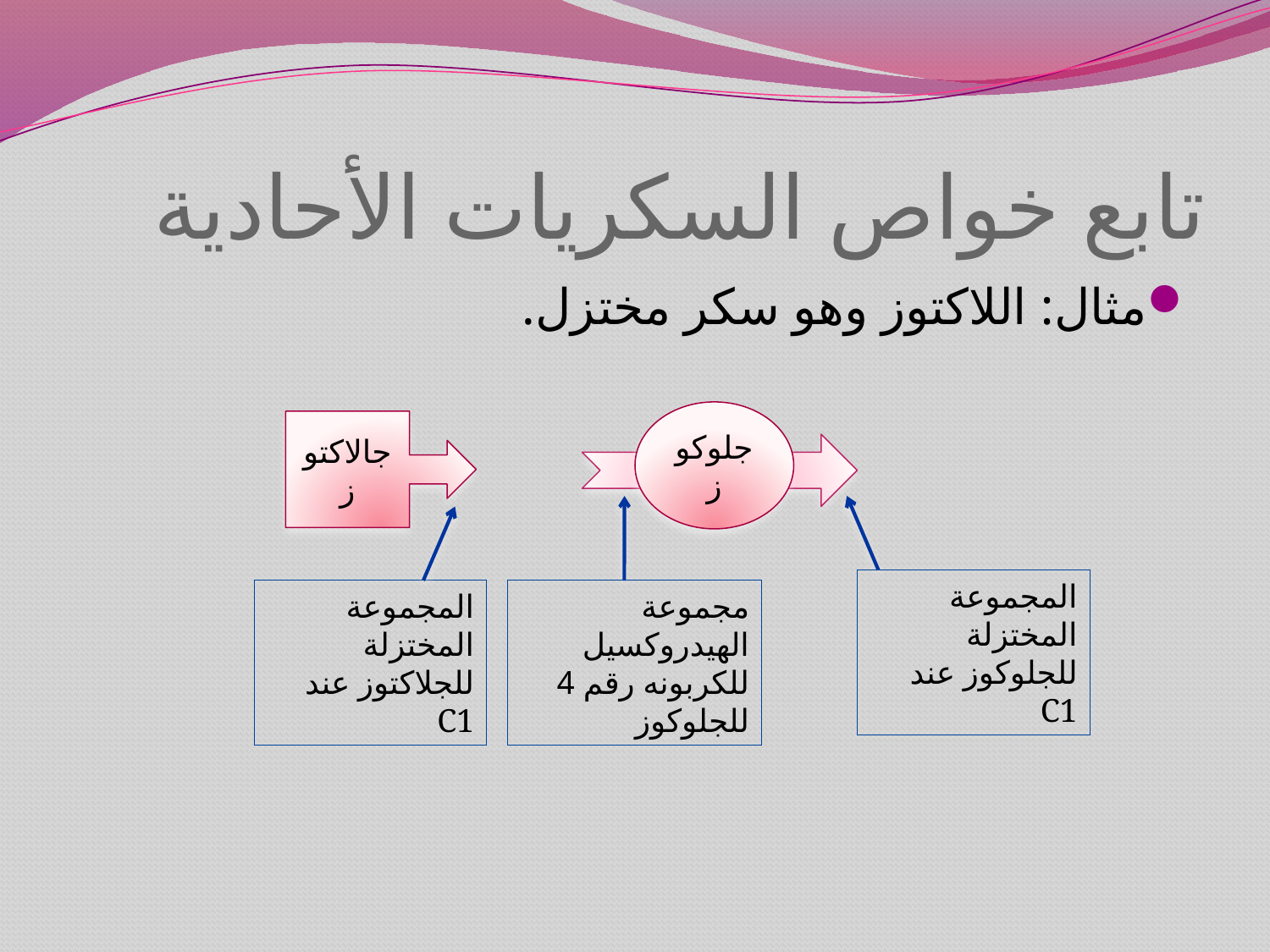

# تابع خواص السكريات الأحادية
مثال: اللاكتوز وهو سكر مختزل.

جلوكوز
جالاكتوز

المجموعة المختزلة للجلوكوز عند C1
المجموعة المختزلة للجلاكتوز عند C1
مجموعة الهيدروكسيل للكربونه رقم 4 للجلوكوز